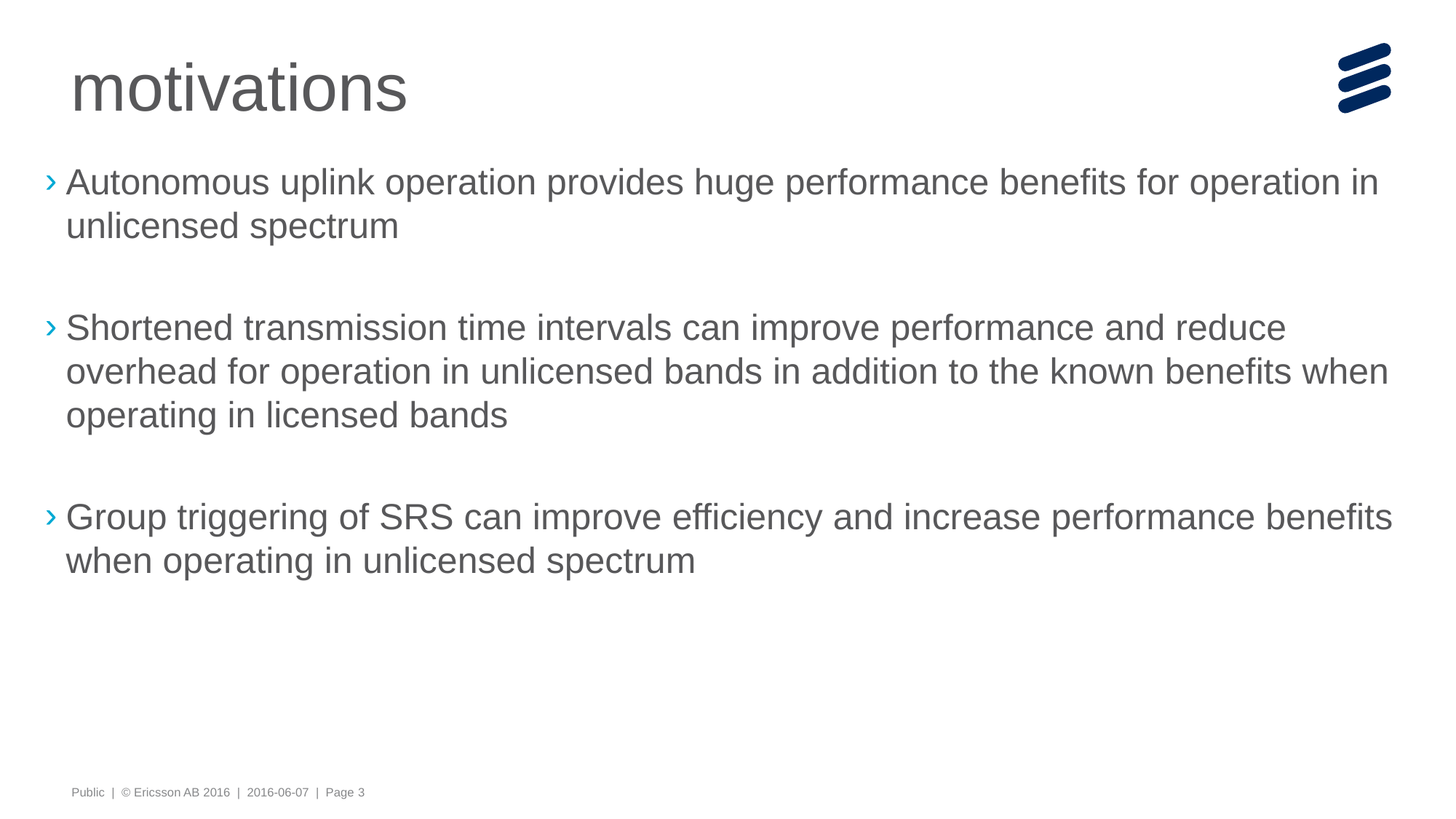

# motivations
Autonomous uplink operation provides huge performance benefits for operation in unlicensed spectrum

Shortened transmission time intervals can improve performance and reduce overhead for operation in unlicensed bands in addition to the known benefits when operating in licensed bands

Group triggering of SRS can improve efficiency and increase performance benefits when operating in unlicensed spectrum